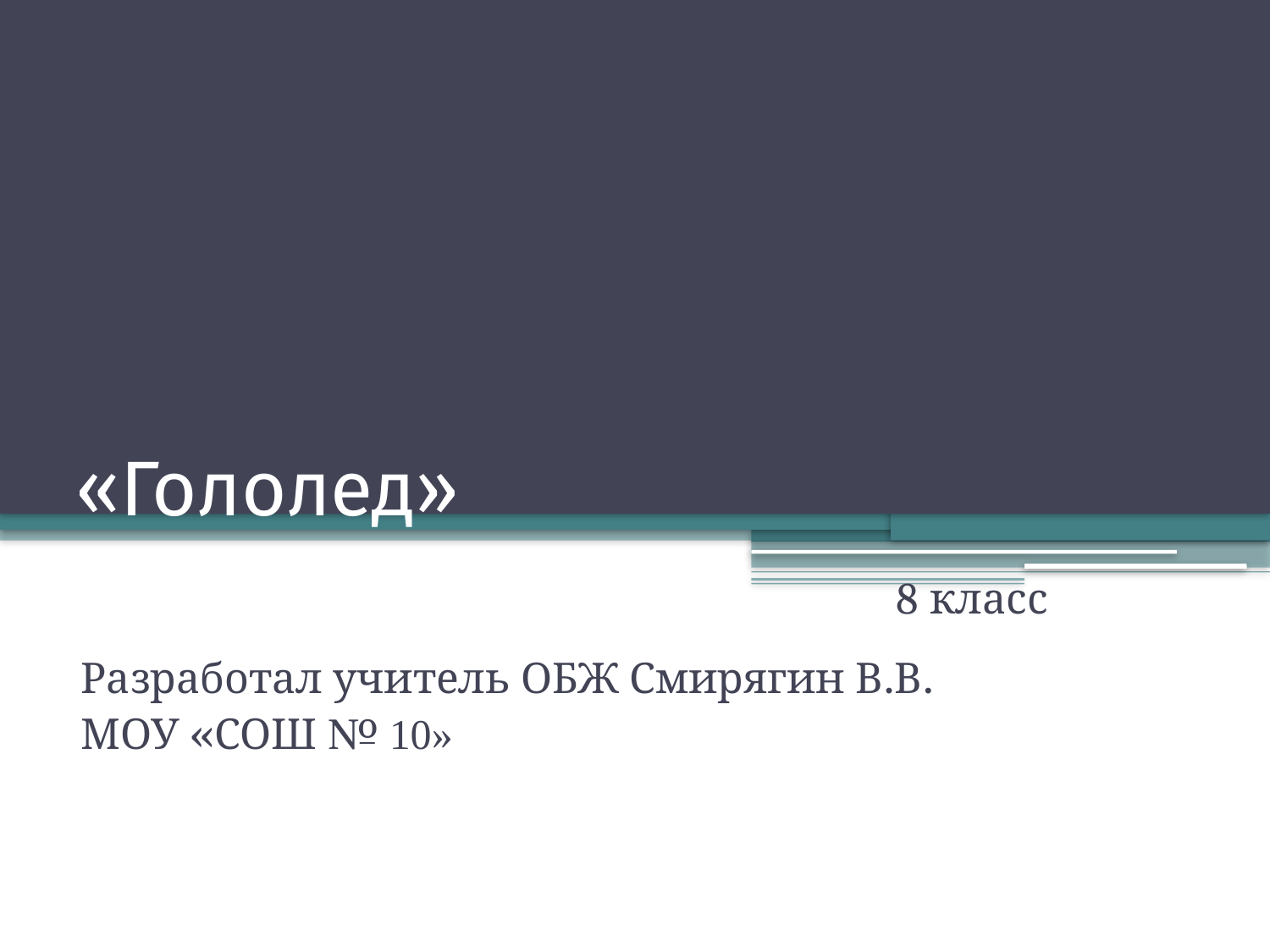

# «Гололед»
8 класс
Разработал учитель ОБЖ Смирягин В.В.
МОУ «СОШ № 10»